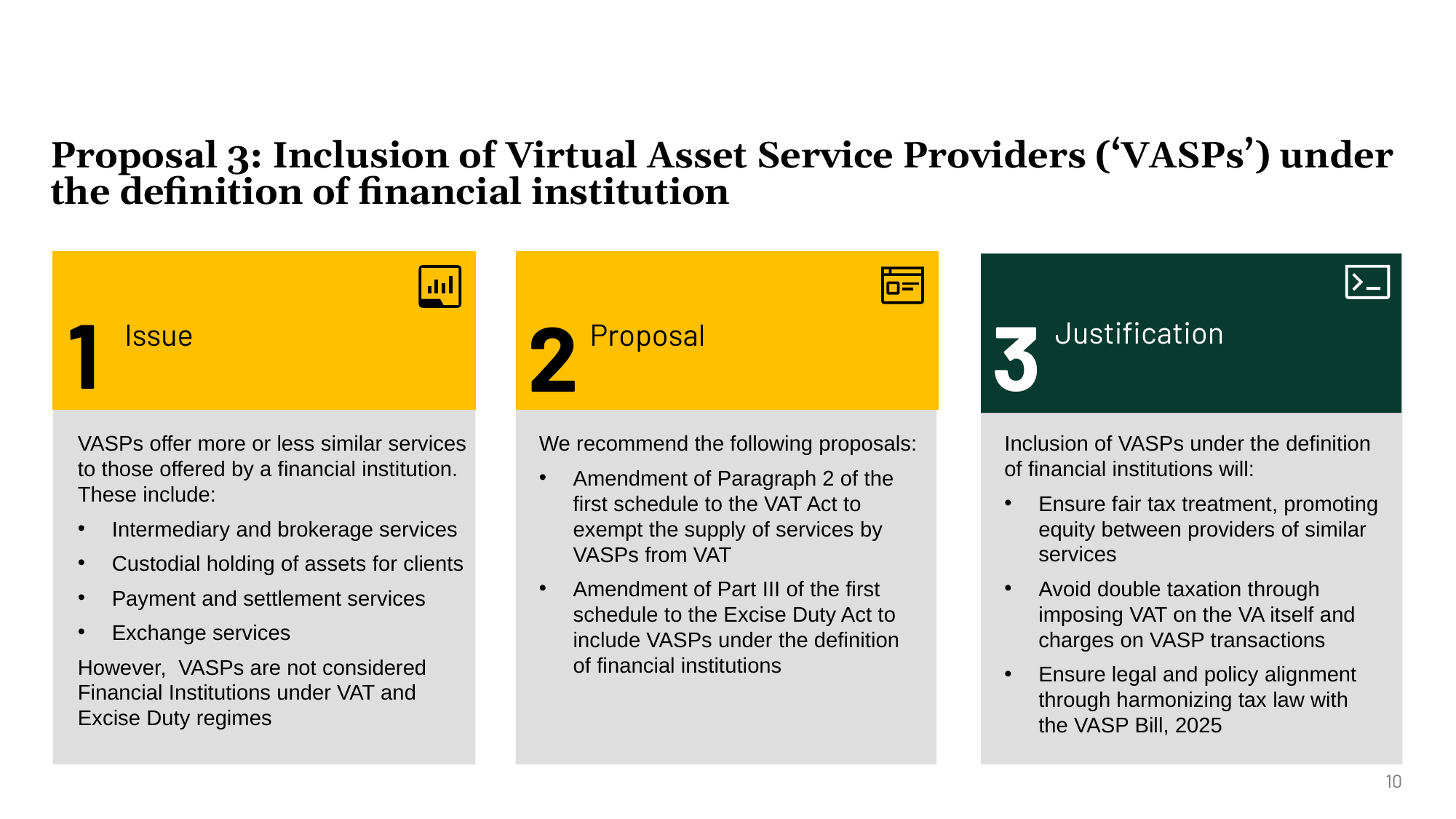

# Proposal 3: Inclusion of Virtual Asset Service Providers (‘VASPs’) under the definition of financial institution

3
1
2
Justification
Issue
Proposal
Inclusion of VASPs under the definition of financial institutions will:
Ensure fair tax treatment, promoting equity between providers of similar services
Avoid double taxation through imposing VAT on the VA itself and charges on VASP transactions
Ensure legal and policy alignment through harmonizing tax law with the VASP Bill, 2025
VASPs offer more or less similar services to those offered by a financial institution.  These include:
Intermediary and brokerage services
Custodial holding of assets for clients
Payment and settlement services
Exchange services
However,  VASPs are not considered Financial Institutions under VAT and Excise Duty regimes
We recommend the following proposals:
Amendment of Paragraph 2 of the first schedule to the VAT Act to exempt the supply of services by VASPs from VAT
Amendment of Part III of the first schedule to the Excise Duty Act to include VASPs under the definition of financial institutions

10